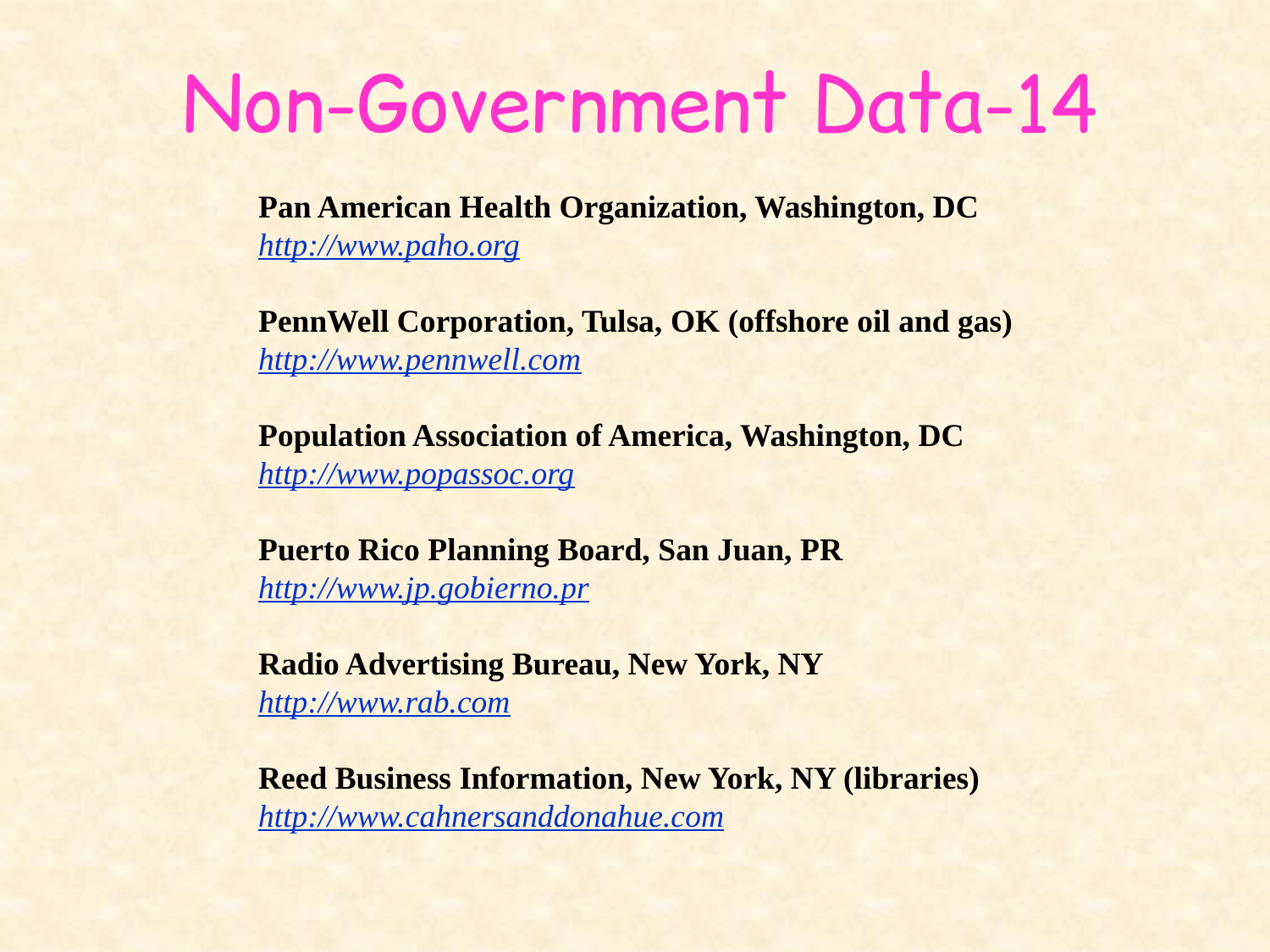

# Non-Government Data-14
Pan American Health Organization, Washington, DC
http://www.paho.org

PennWell Corporation, Tulsa, OK (offshore oil and gas)
http://www.pennwell.com

Population Association of America, Washington, DC
http://www.popassoc.org

Puerto Rico Planning Board, San Juan, PR
http://www.jp.gobierno.pr

Radio Advertising Bureau, New York, NY
http://www.rab.com

Reed Business Information, New York, NY (libraries)
http://www.cahnersanddonahue.com